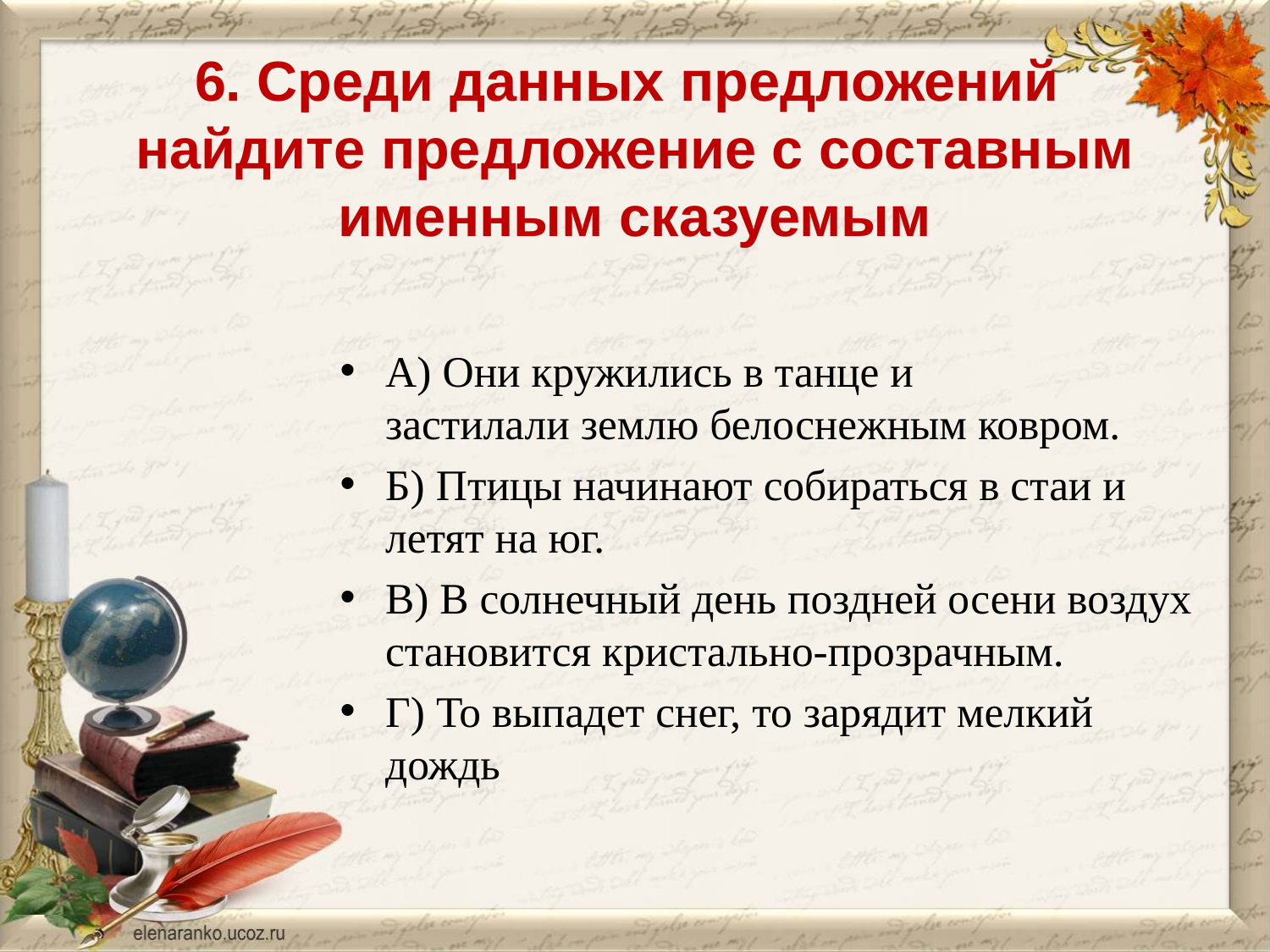

# 6. Среди данных предложений  найдите предложение с составным именным сказуемым
А) Они кружились в танце и застилали землю белоснежным ковром.
Б) Птицы начинают собираться в стаи и летят на юг.
В) В солнечный день поздней осени воздух становится кристально-прозрачным.
Г) То выпадет снег, то зарядит мелкий дождь